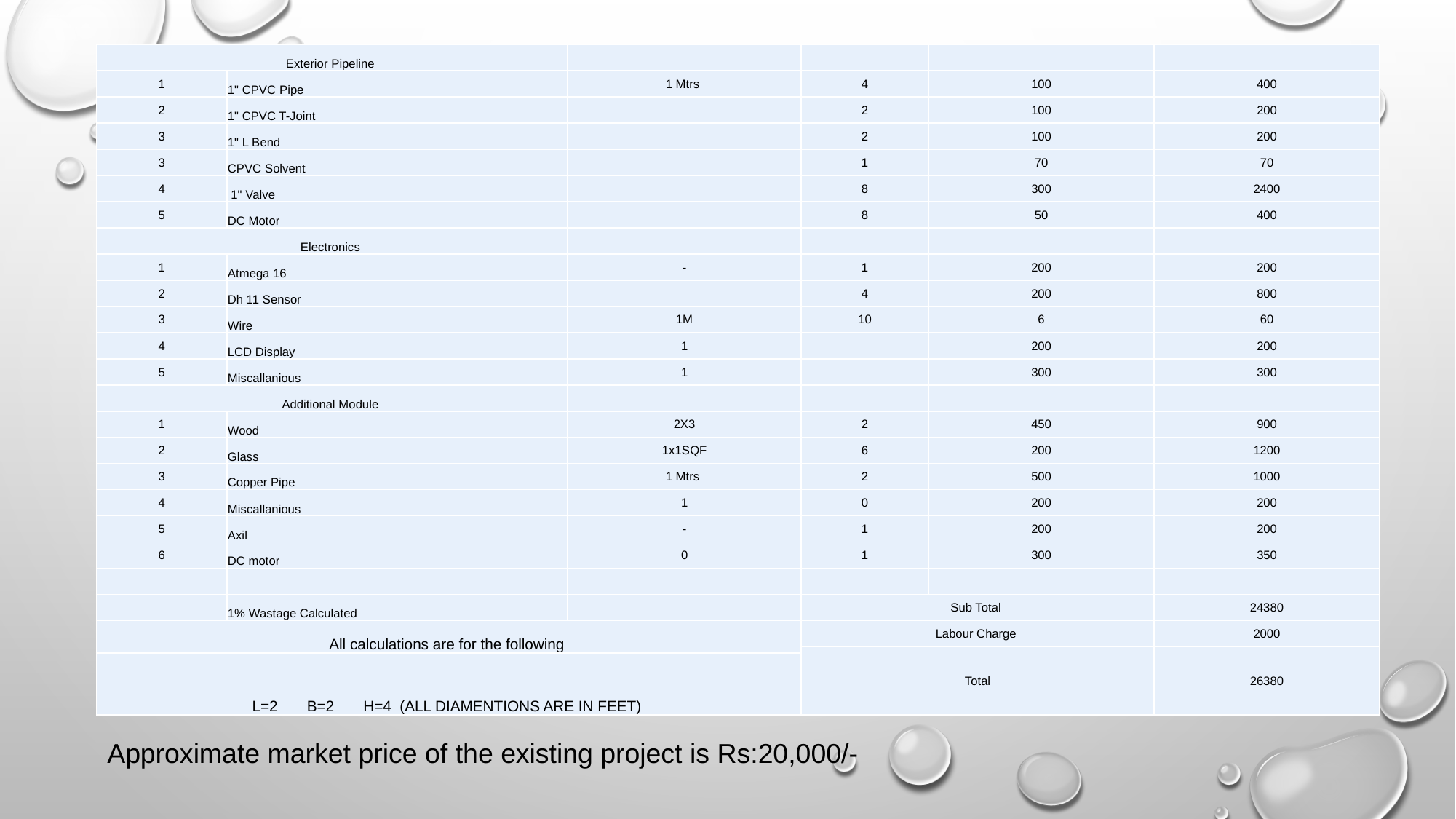

| Exterior Pipeline |  |  |  |  |  |
| --- | --- | --- | --- | --- | --- |
| 1 | 1" CPVC Pipe | 1 Mtrs | 4 | 100 | 400 |
| 2 | 1" CPVC T-Joint |  | 2 | 100 | 200 |
| 3 | 1" L Bend |  | 2 | 100 | 200 |
| 3 | CPVC Solvent |  | 1 | 70 | 70 |
| 4 | 1" Valve |  | 8 | 300 | 2400 |
| 5 | DC Motor |  | 8 | 50 | 400 |
| Electronics |  |  |  |  |  |
| 1 | Atmega 16 | - | 1 | 200 | 200 |
| 2 | Dh 11 Sensor |  | 4 | 200 | 800 |
| 3 | Wire | 1M | 10 | 6 | 60 |
| 4 | LCD Display | 1 |  | 200 | 200 |
| 5 | Miscallanious | 1 |  | 300 | 300 |
| Additional Module |  |  |  |  |  |
| 1 | Wood | 2X3 | 2 | 450 | 900 |
| 2 | Glass | 1x1SQF | 6 | 200 | 1200 |
| 3 | Copper Pipe | 1 Mtrs | 2 | 500 | 1000 |
| 4 | Miscallanious | 1 | 0 | 200 | 200 |
| 5 | Axil | - | 1 | 200 | 200 |
| 6 | DC motor | 0 | 1 | 300 | 350 |
|  |  |  |  |  |  |
|  | 1% Wastage Calculated |  | Sub Total |  | 24380 |
| All calculations are for the following |  |  | Labour Charge |  | 2000 |
|  |  |  | Total |  | 26380 |
| L=2 B=2 H=4 (ALL DIAMENTIONS ARE IN FEET) |  |  |  |  |  |
Approximate market price of the existing project is Rs:20,000/-